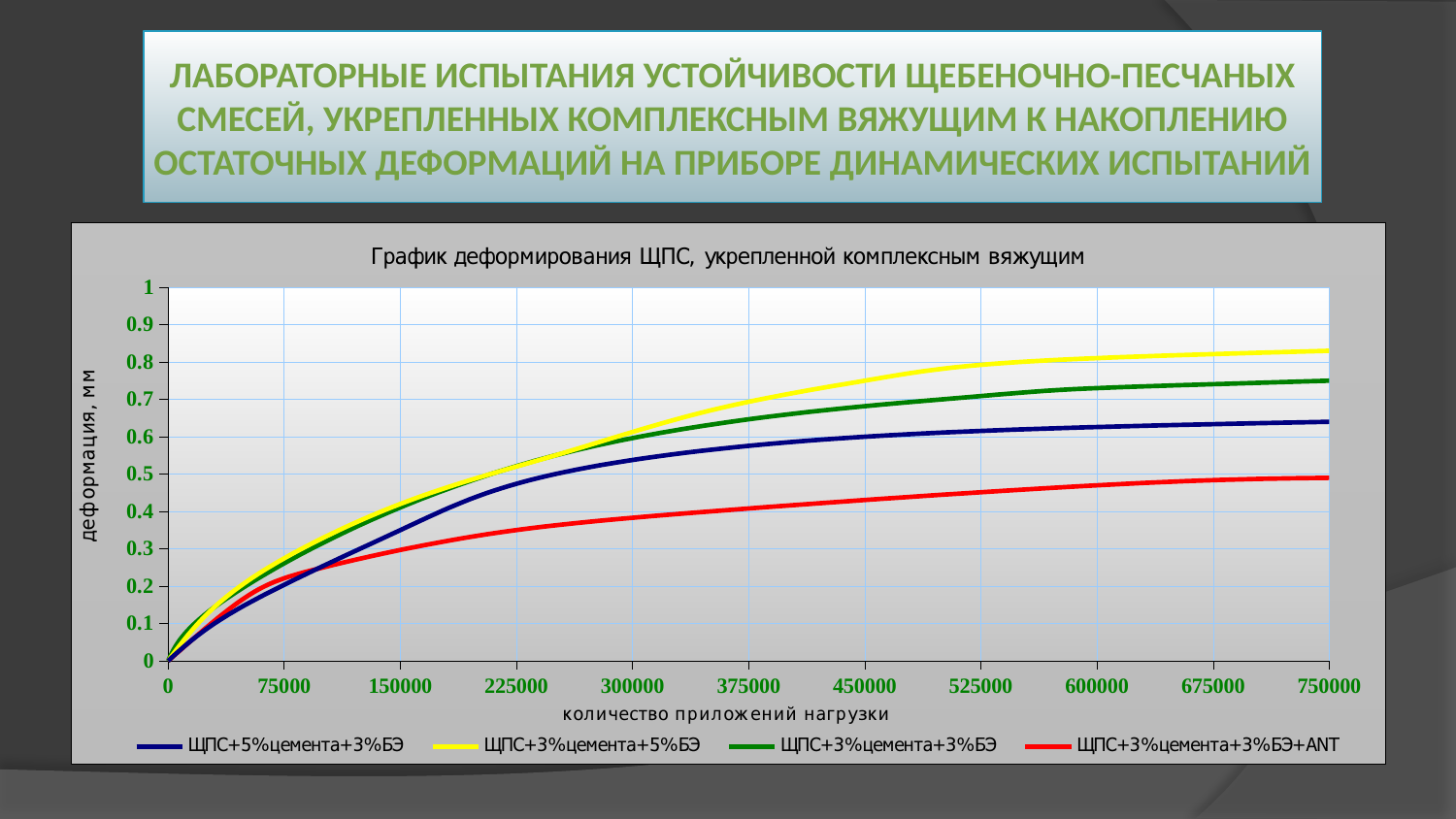

# Лабораторные испытания устойчивости щебеночно-песчаных смесей, укрепленных комплексным вяжущим к накоплению остаточных деформаций на приборе динамических испытаний

### Chart: График деформирования ЩПС, укрепленной комплексным вяжущим

| Category |  |  |  |  |
|---|---|---|---|---|